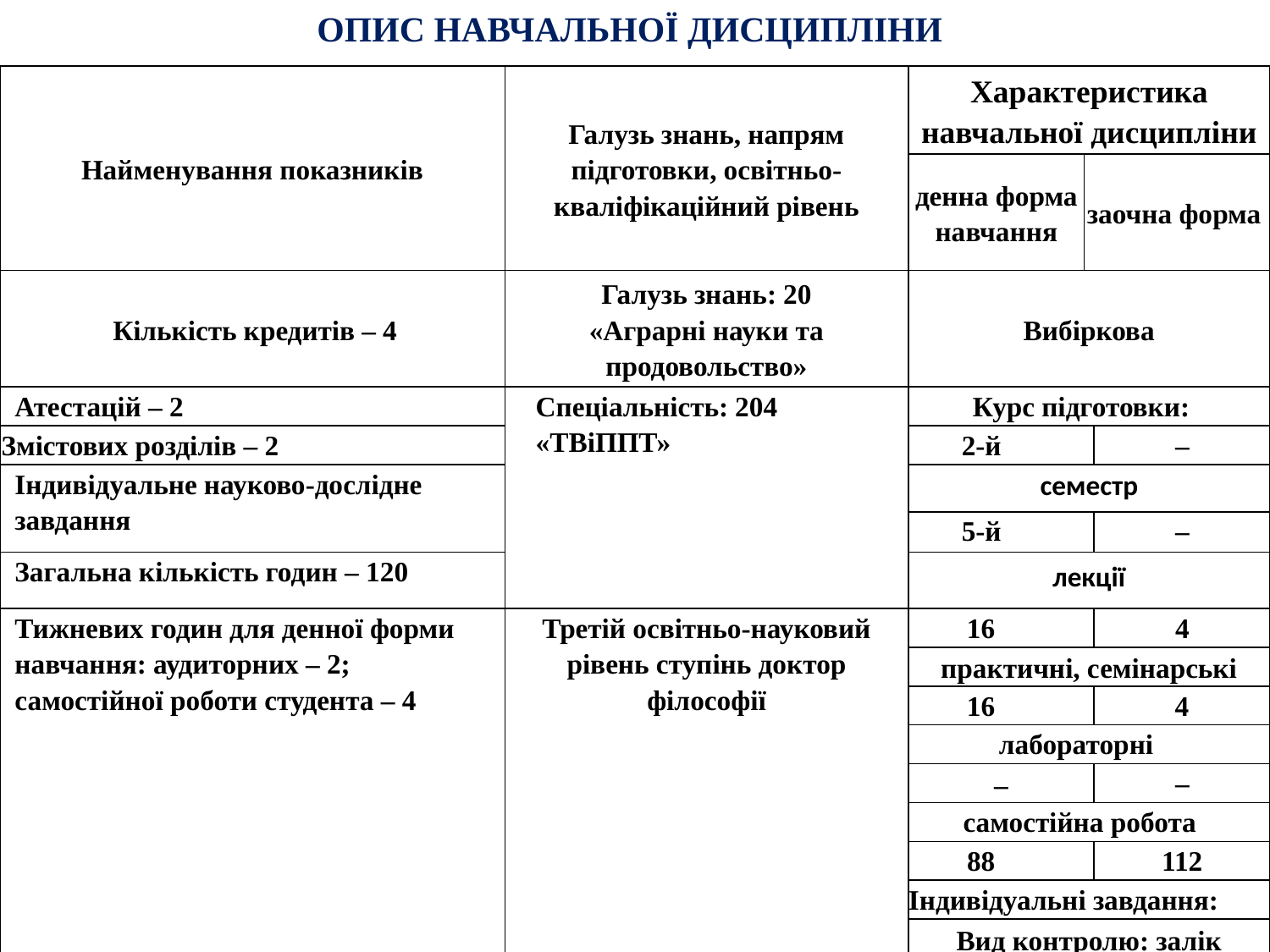

ОПИС НАВЧАЛЬНОЇ ДИСЦИПЛІНИ

| Найменування показників | Галузь знань, напрям підготовки, освітньо-кваліфікаційний рівень | Характеристика навчальної дисципліни |  |  |
| --- | --- | --- | --- | --- |
|  |  | денна форма навчання | заочна форма |  |
| Кількість кредитів – 4 | Галузь знань: 20 «Аграрні науки та продовольство» | Вибіркова |  |  |
| Атестацій – 2 | Спеціальність: 204 «ТВіППТ» | Курс підготовки: |  |  |
| Змістових розділів – 2 |  | 2-й |  | – |
| Індивідуальне науково-дослідне завдання |  | семестр |  |  |
|  |  | 5-й |  | – |
| Загальна кількість годин – 120 |  | лекції |  |  |
| Тижневих годин для денної форми навчання: аудиторних – 2; самостійної роботи студента – 4 | Третій освітньо-науковий рівень ступінь доктор філософії | 16 |  | 4 |
|  |  | практичні, семінарські |  |  |
|  |  | 16 |  | 4 |
|  |  | лабораторні |  |  |
|  |  | – |  | – |
|  |  | самостійна робота |  |  |
|  |  | 88 |  | 112 |
|  |  | Індивідуальні завдання: |  |  |
|  |  | Вид контролю: залік |  |  |